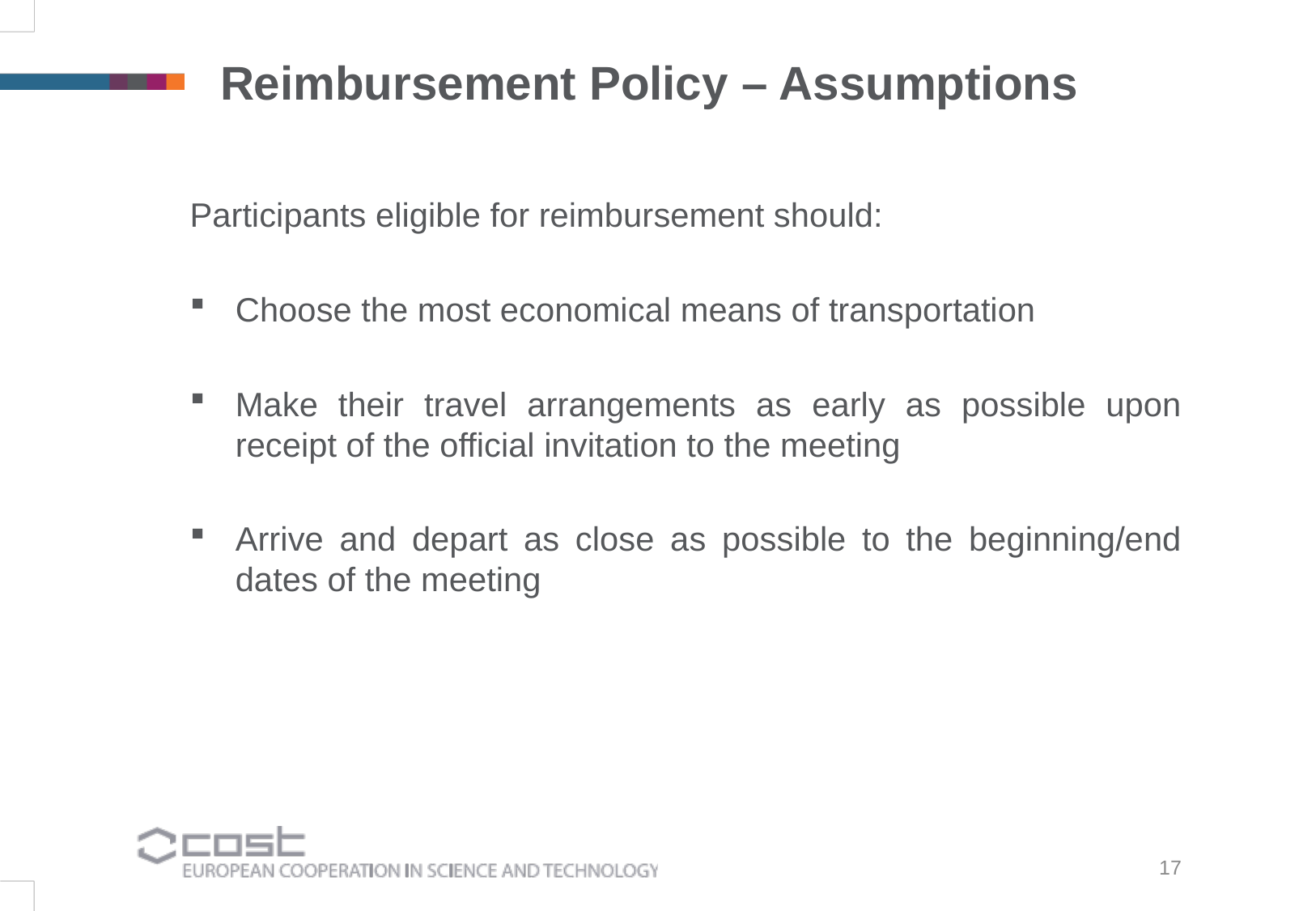

Reimbursement Policy – Assumptions
Participants eligible for reimbursement should:

Choose the most economical means of transportation

Make their travel arrangements as early as possible upon receipt of the official invitation to the meeting

Arrive and depart as close as possible to the beginning/end dates of the meeting

17